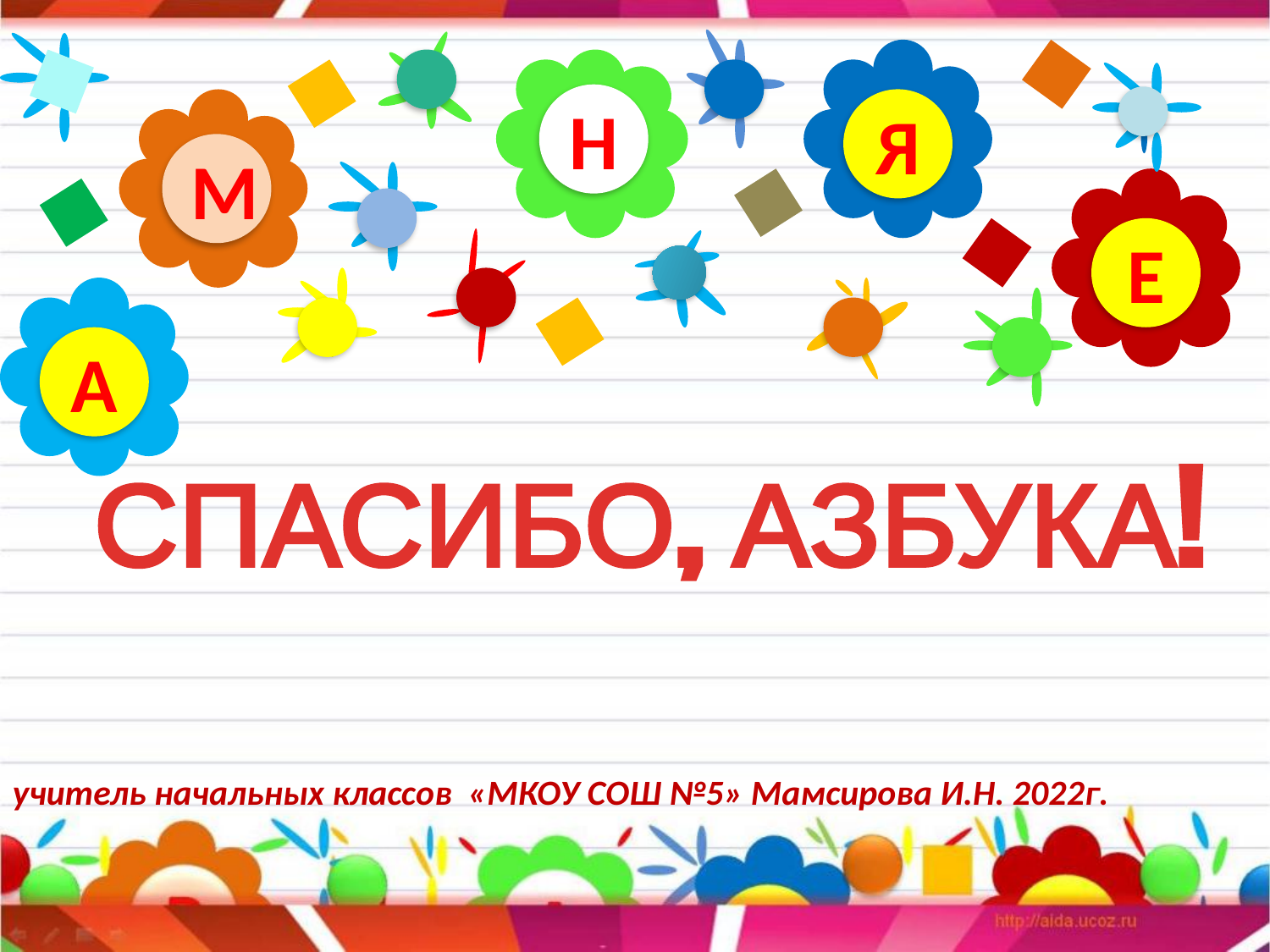

Н

Я

М

Е

А

# СПАСИБО, АЗБУКА!

учитель начальных классов  «МКОУ СОШ №5» Мамсирова И.Н. 2022г.